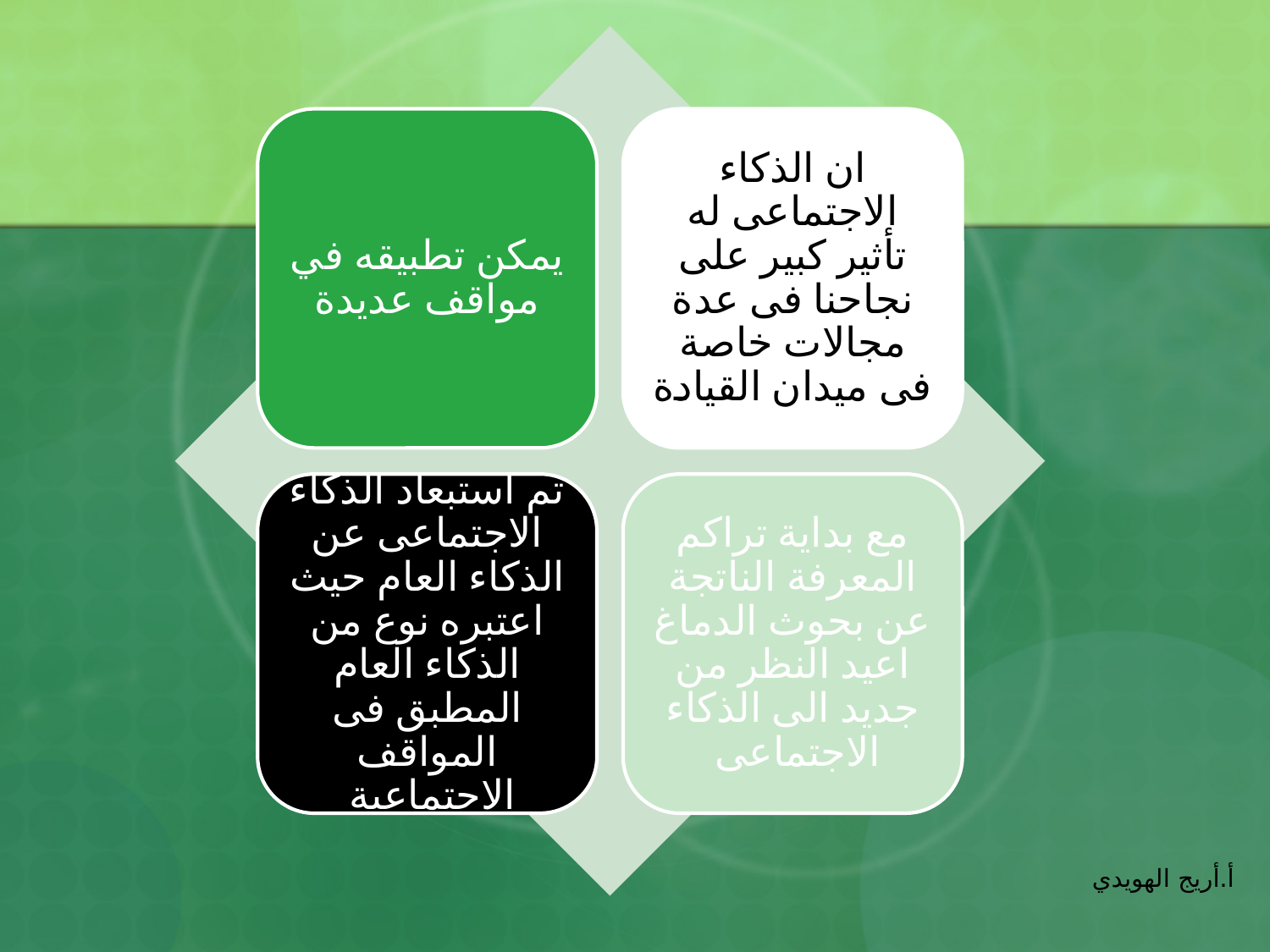

يمكن تطبيقه في مواقف عديدة
ان الذكاء الاجتماعى له تأثير كبير على نجاحنا فى عدة مجالات خاصة فى ميدان القيادة
تم استبعاد الذكاء الاجتماعى عن الذكاء العام حيث اعتبره نوع من الذكاء العام المطبق فى المواقف الاجتماعية
مع بداية تراكم المعرفة الناتجة عن بحوث الدماغ اعيد النظر من جديد الى الذكاء الاجتماعى
أ.أريج الهويدي